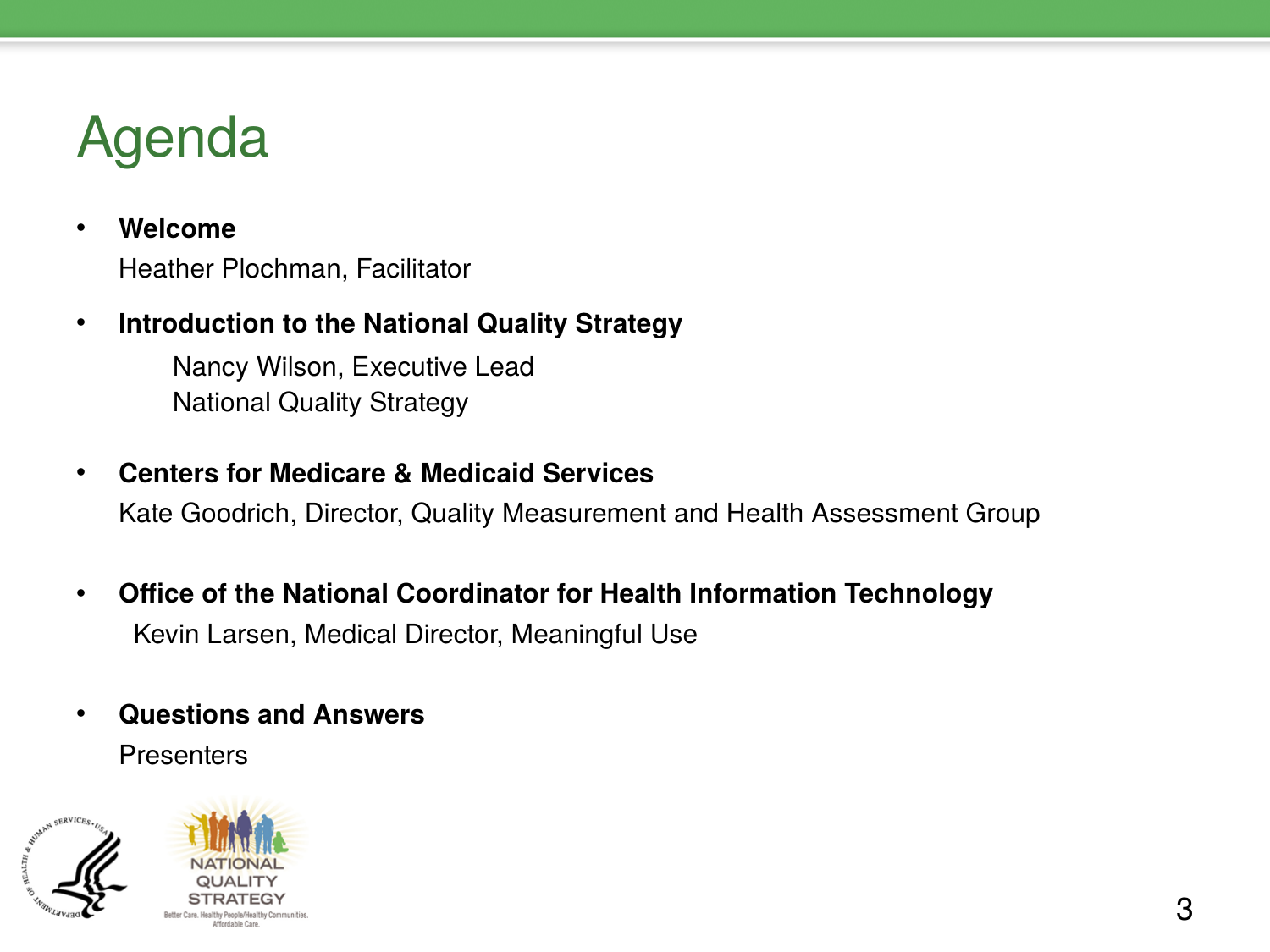

# Agenda
Welcome
	Heather Plochman, Facilitator
Introduction to the National Quality Strategy
     	Nancy Wilson, Executive Lead
	National Quality Strategy

Centers for Medicare & Medicaid Services
	Kate Goodrich, Director, Quality Measurement and Health Assessment Group

Office of the National Coordinator for Health Information Technology
  Kevin Larsen, Medical Director, Meaningful Use

Questions and Answers
	Presenters
3